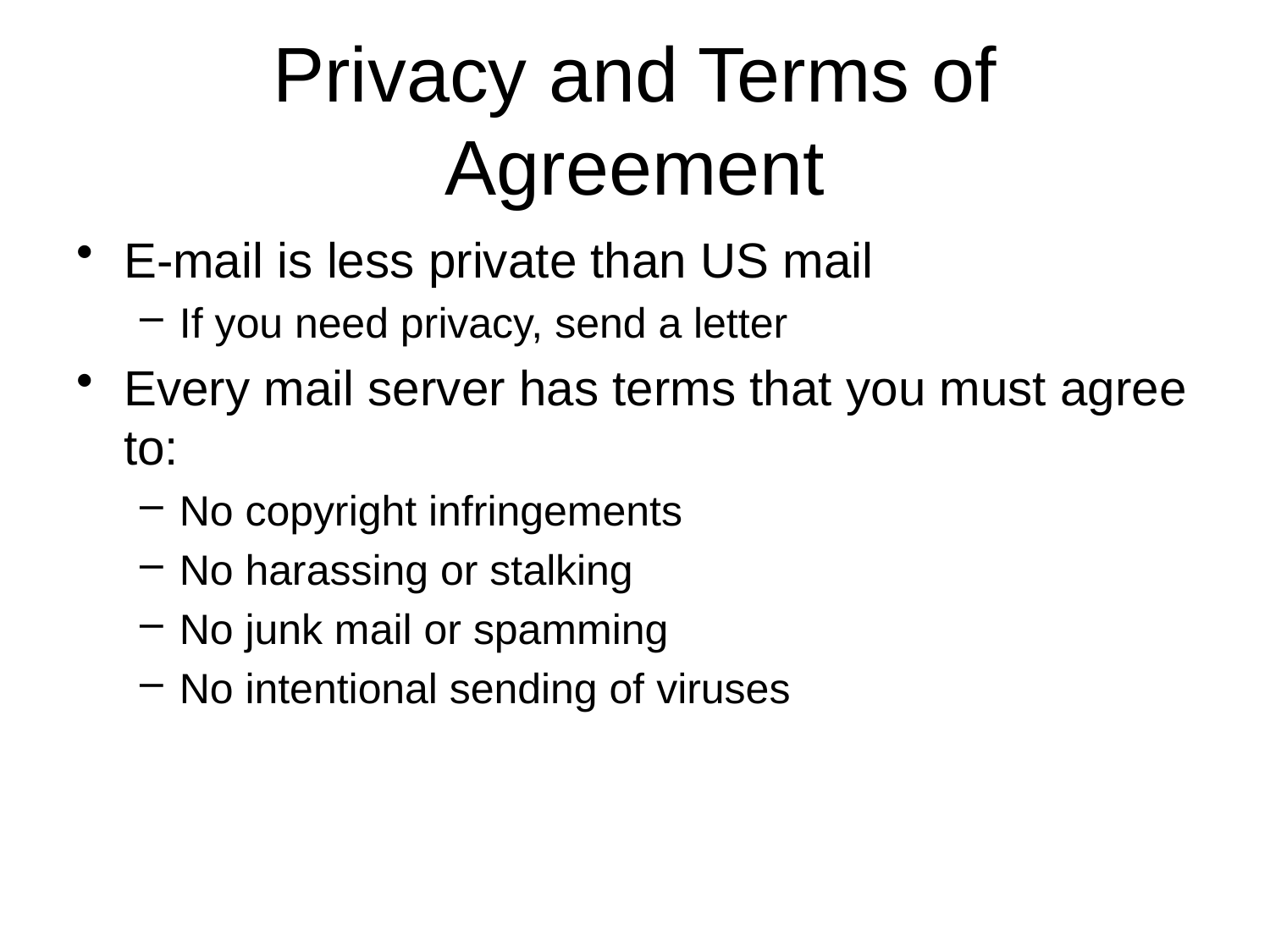

# Privacy and Terms of Agreement
E-mail is less private than US mail
If you need privacy, send a letter
Every mail server has terms that you must agree to:
No copyright infringements
No harassing or stalking
No junk mail or spamming
No intentional sending of viruses